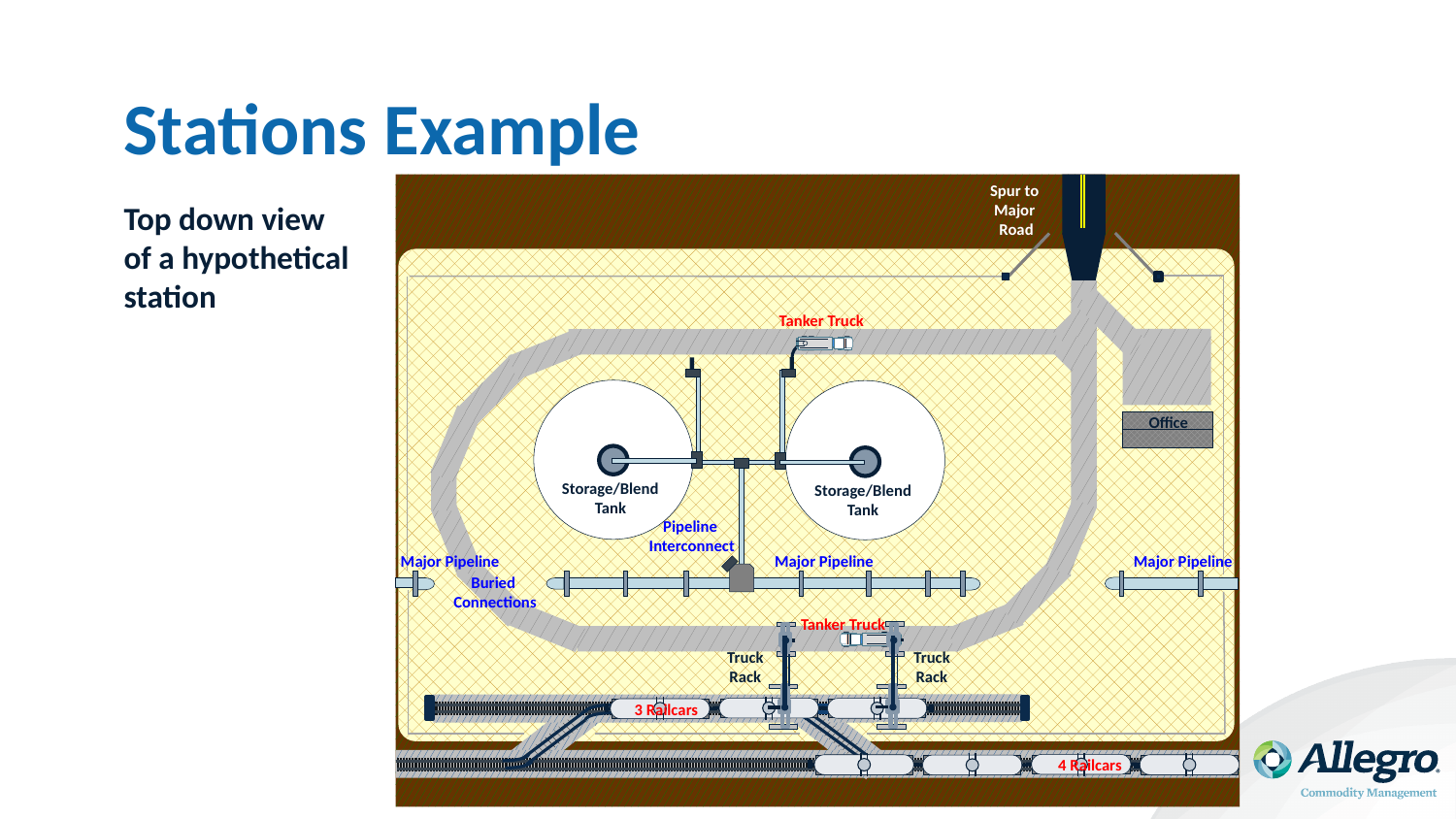

# Stations Example
Spur to
Major
Road

Top down view
of a hypothetical station
Tanker Truck
Office
Storage/Blend
Tank
Storage/Blend
Tank
Pipeline
Interconnect
Major Pipeline
Major Pipeline
Major Pipeline
Buried
Connections
Tanker Truck
Truck
Rack
Truck
Rack
3 Railcars
4 Railcars